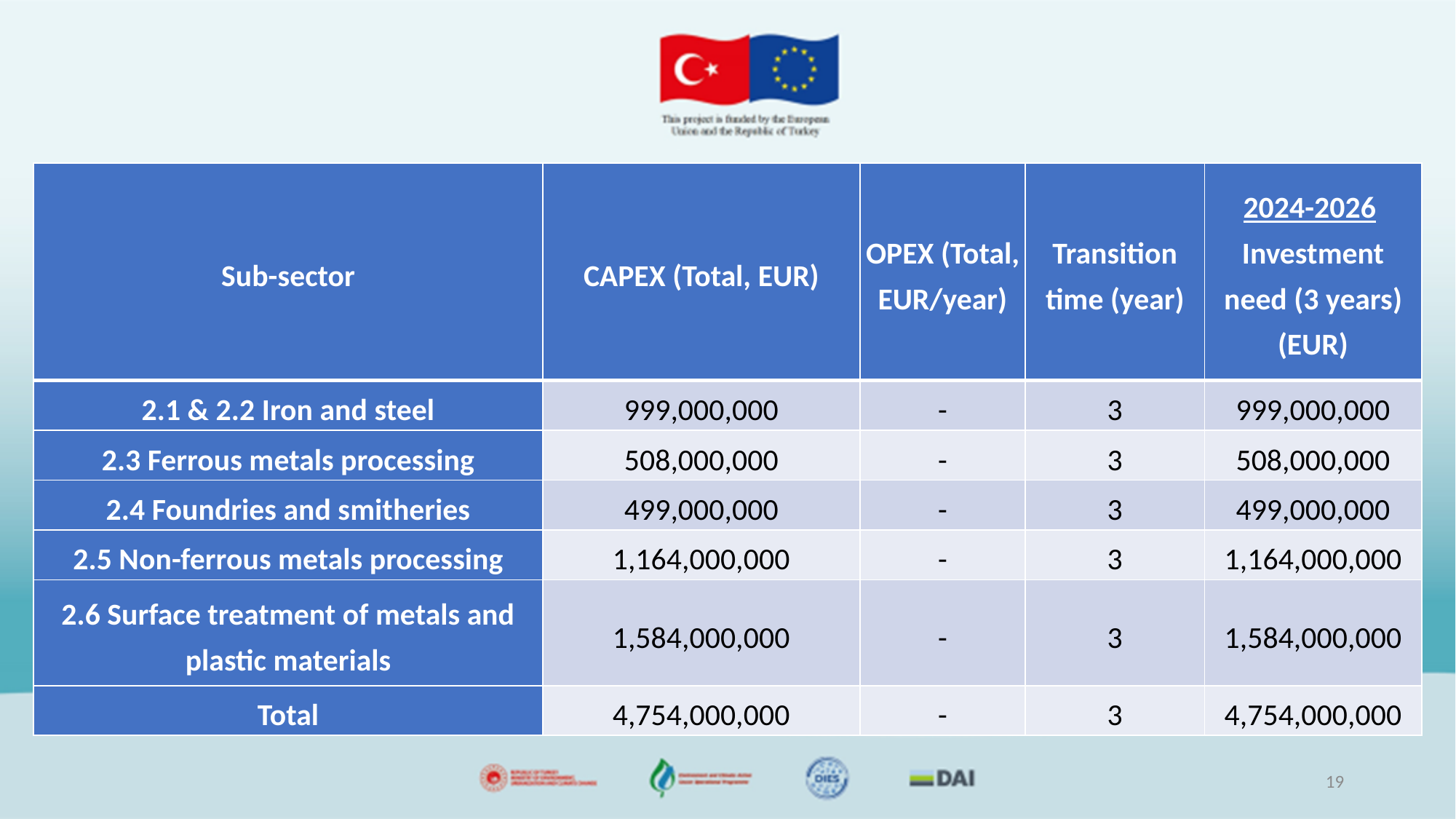

| Sub-sector | CAPEX (Total, EUR) | OPEX (Total, EUR/year) | Transition time (year) | 2024-2026  Investment need (3 years) (EUR) |
| --- | --- | --- | --- | --- |
| 2.1 & 2.2 Iron and steel | 999,000,000 | - | 3 | 999,000,000 |
| 2.3 Ferrous metals processing | 508,000,000 | - | 3 | 508,000,000 |
| 2.4 Foundries and smitheries | 499,000,000 | - | 3 | 499,000,000 |
| 2.5 Non-ferrous metals processing | 1,164,000,000 | - | 3 | 1,164,000,000 |
| 2.6 Surface treatment of metals and plastic materials | 1,584,000,000 | - | 3 | 1,584,000,000 |
| Total | 4,754,000,000 | - | 3 | 4,754,000,000 |
19